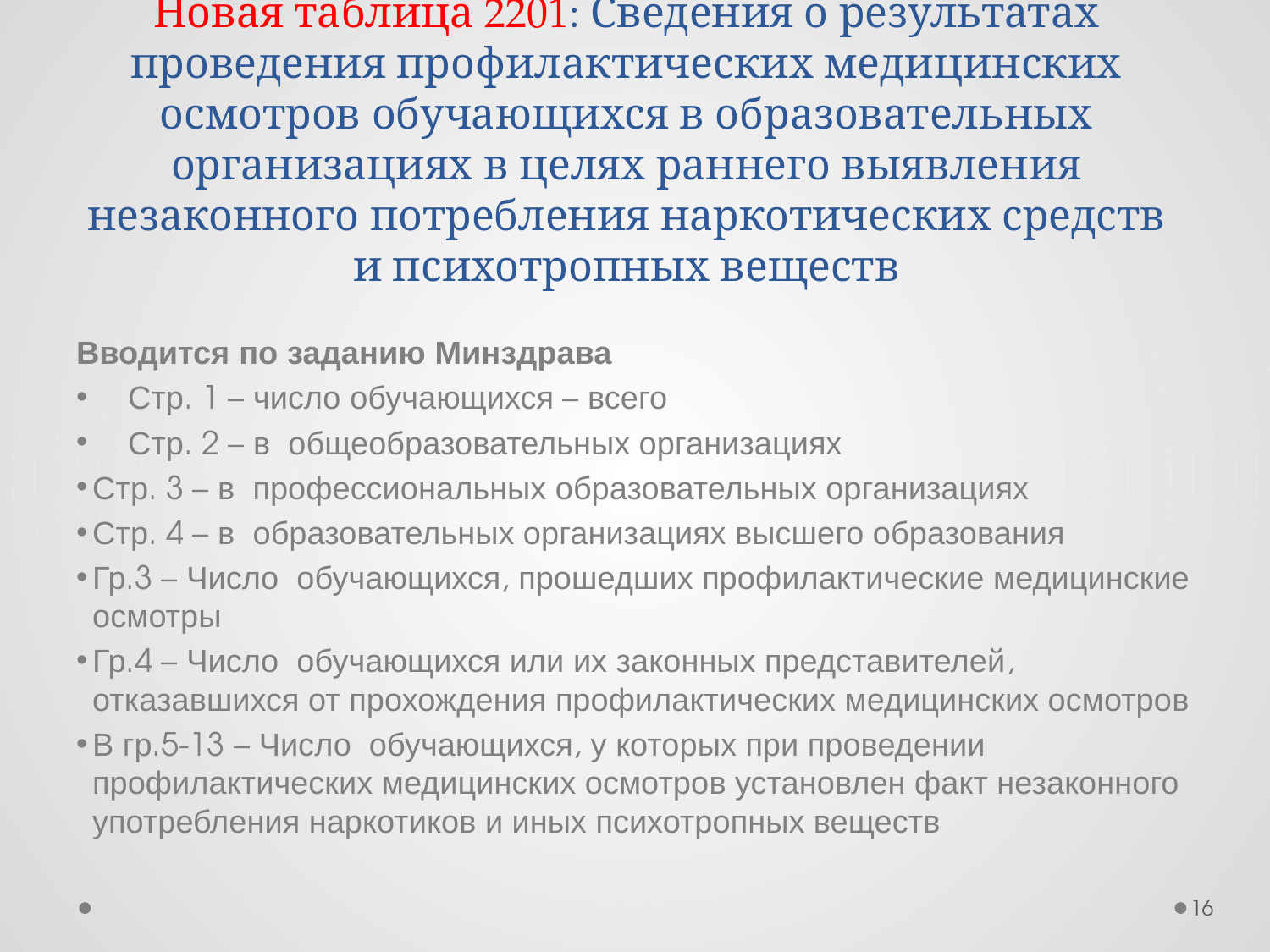

# Новая таблица 2201: Сведения о результатах проведения профилактических медицинских осмотров обучающихся в образовательных организациях в целях раннего выявления незаконного потребления наркотических средств и психотропных веществ
Вводится по заданию Минздрава
Стр. 1 – число обучающихся – всего
Стр. 2 – в  общеобразовательных организациях
Стр. 3 – в  профессиональных образовательных организациях
Стр. 4 – в  образовательных организациях высшего образования
Гр.3 – Число  обучающихся, прошедших профилактические медицинские осмотры
Гр.4 – Число  обучающихся или их законных представителей, отказавшихся от прохождения профилактических медицинских осмотров
В гр.5-13 – Число  обучающихся, у которых при проведении профилактических медицинских осмотров установлен факт незаконного употребления наркотиков и иных психотропных веществ

16